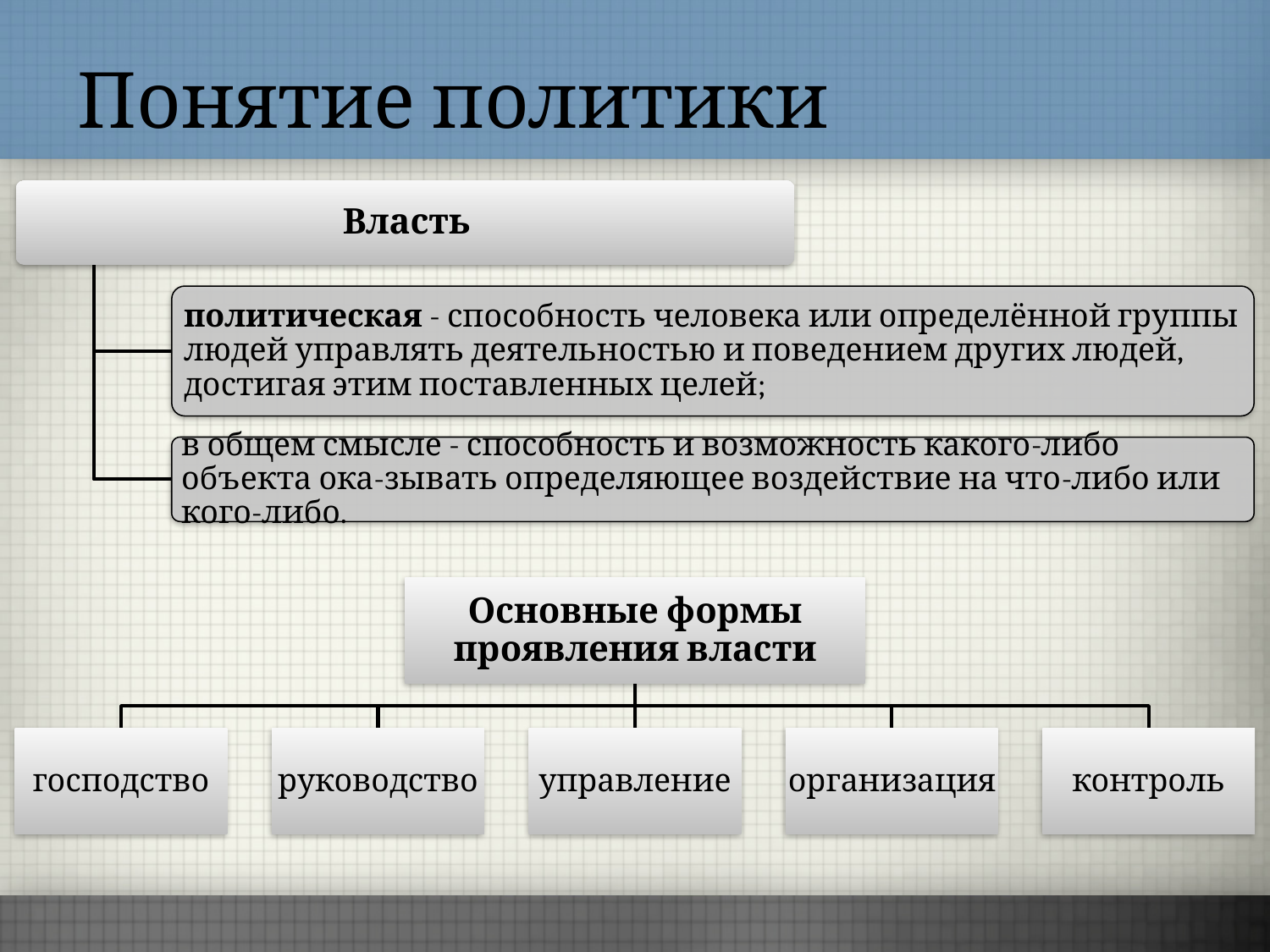

# Понятие политики
Власть
политическая - способность человека или определённой группы людей управлять деятельностью и поведением других людей, достигая этим поставленных целей;
в общем смысле - способность и возможность какого-либо объекта ока-зывать определяющее воздействие на что-либо или кого-либо.
Основные формы проявления власти
господство
руководство
управление
организация
контроль